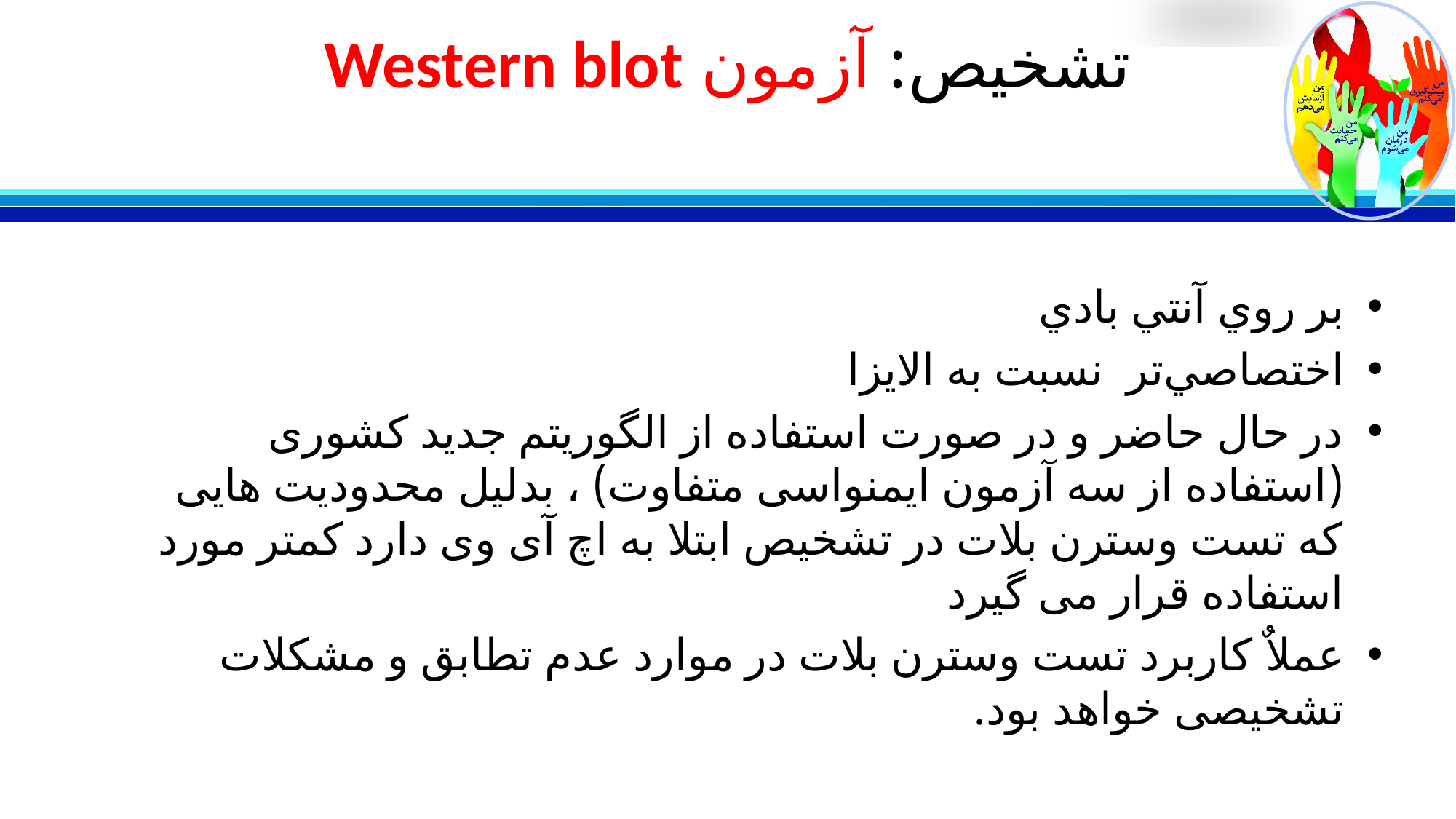

# تشخیص: آزمون Western blot
بر روي آنتي بادي
اختصاصي‌تر  نسبت به الايزا
در حال حاضر و در صورت استفاده از الگوریتم جدید کشوری (استفاده از سه آزمون ایمنواسی متفاوت) ، بدلیل محدودیت هایی که تست وسترن بلات در تشخیص ابتلا به اچ آی وی دارد کمتر مورد استفاده قرار می گیرد
عملاٌ کاربرد تست وسترن بلات در موارد عدم تطابق و مشکلات تشخیصی خواهد بود.